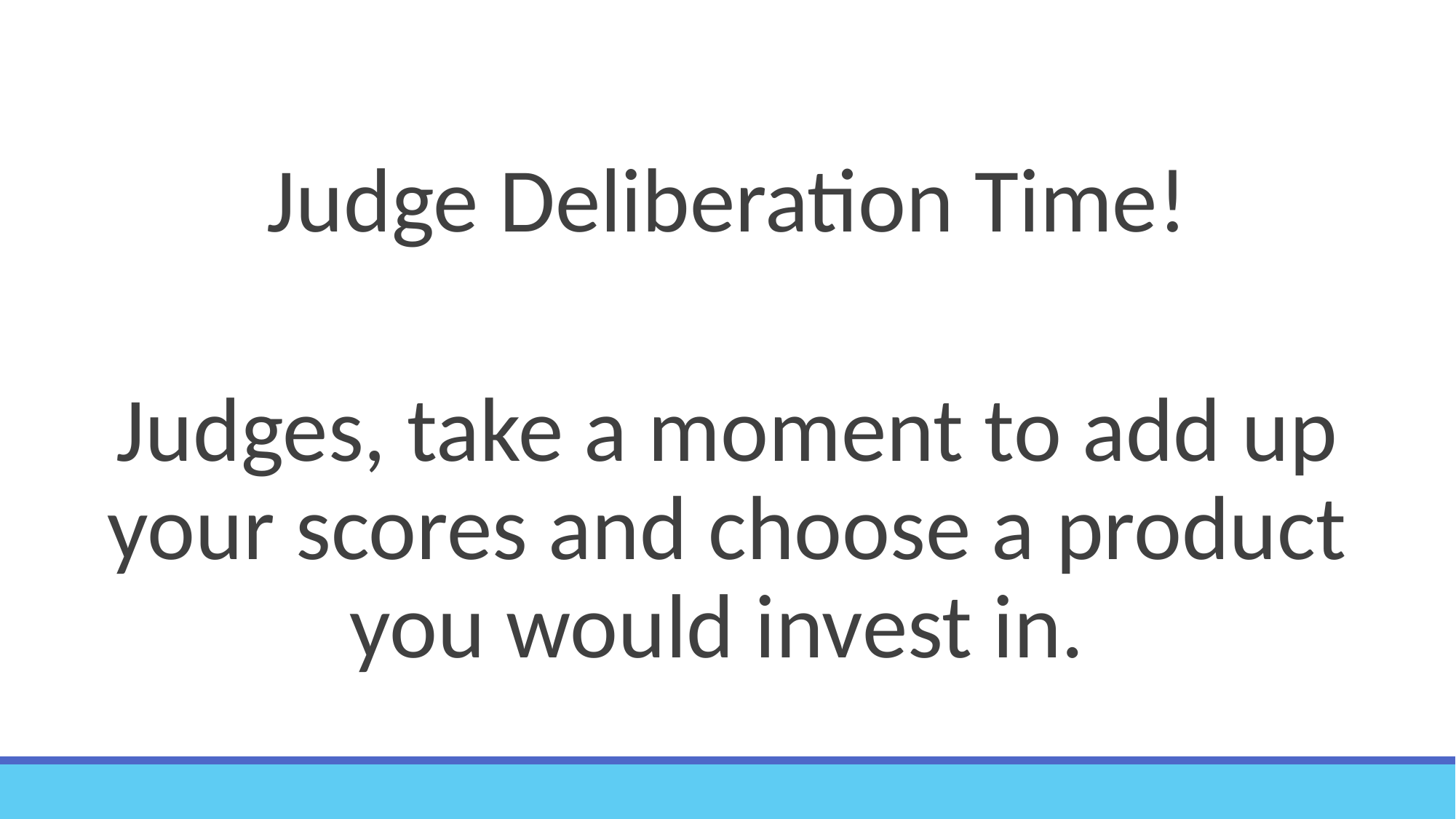

Judge Deliberation Time!
Judges, take a moment to add up your scores and choose a product you would invest in.